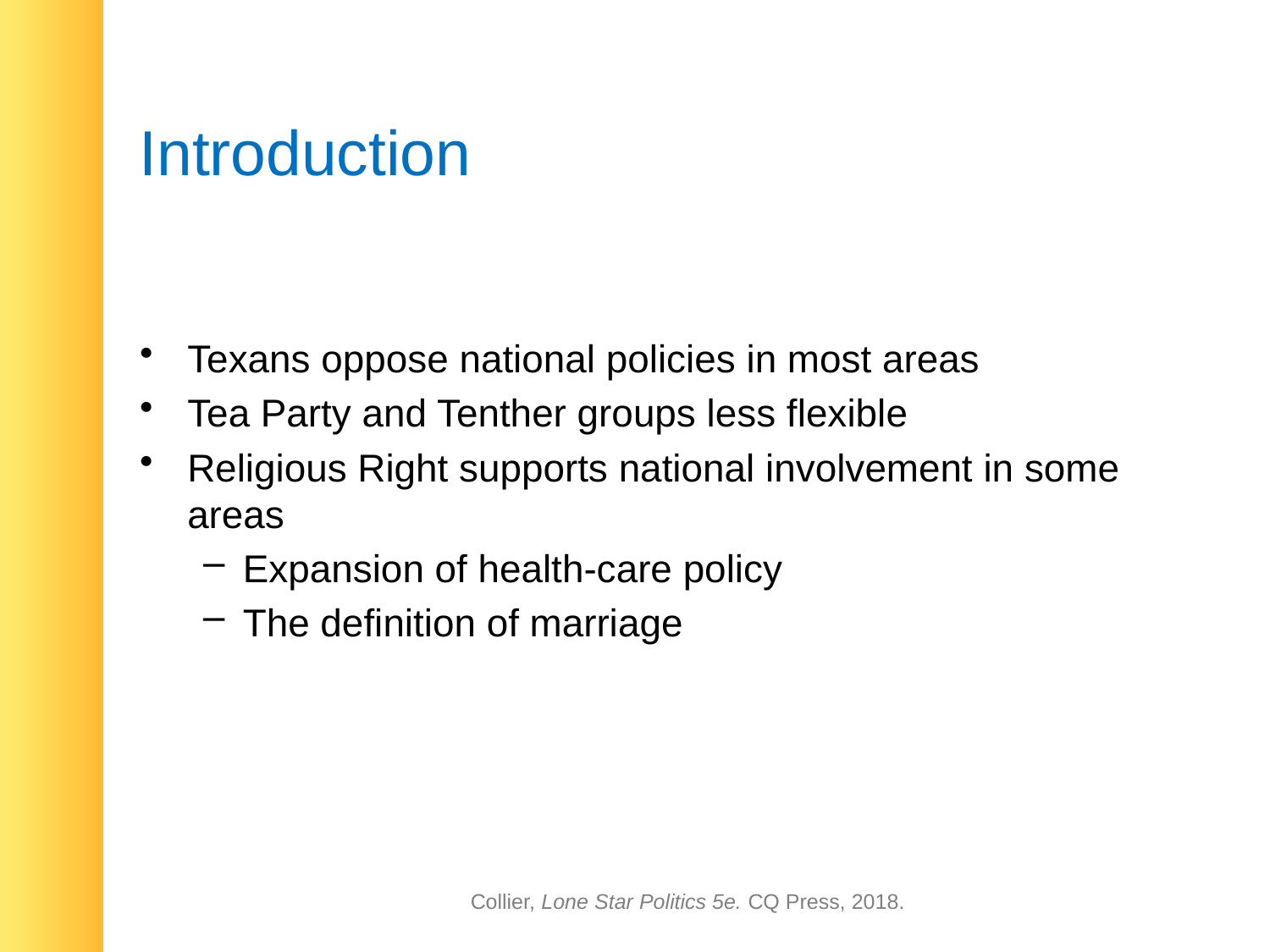

# Introduction
Texans oppose national policies in most areas
Tea Party and Tenther groups less flexible
Religious Right supports national involvement in some areas
Expansion of health-care policy
The definition of marriage
Collier, Lone Star Politics 5e. CQ Press, 2018.